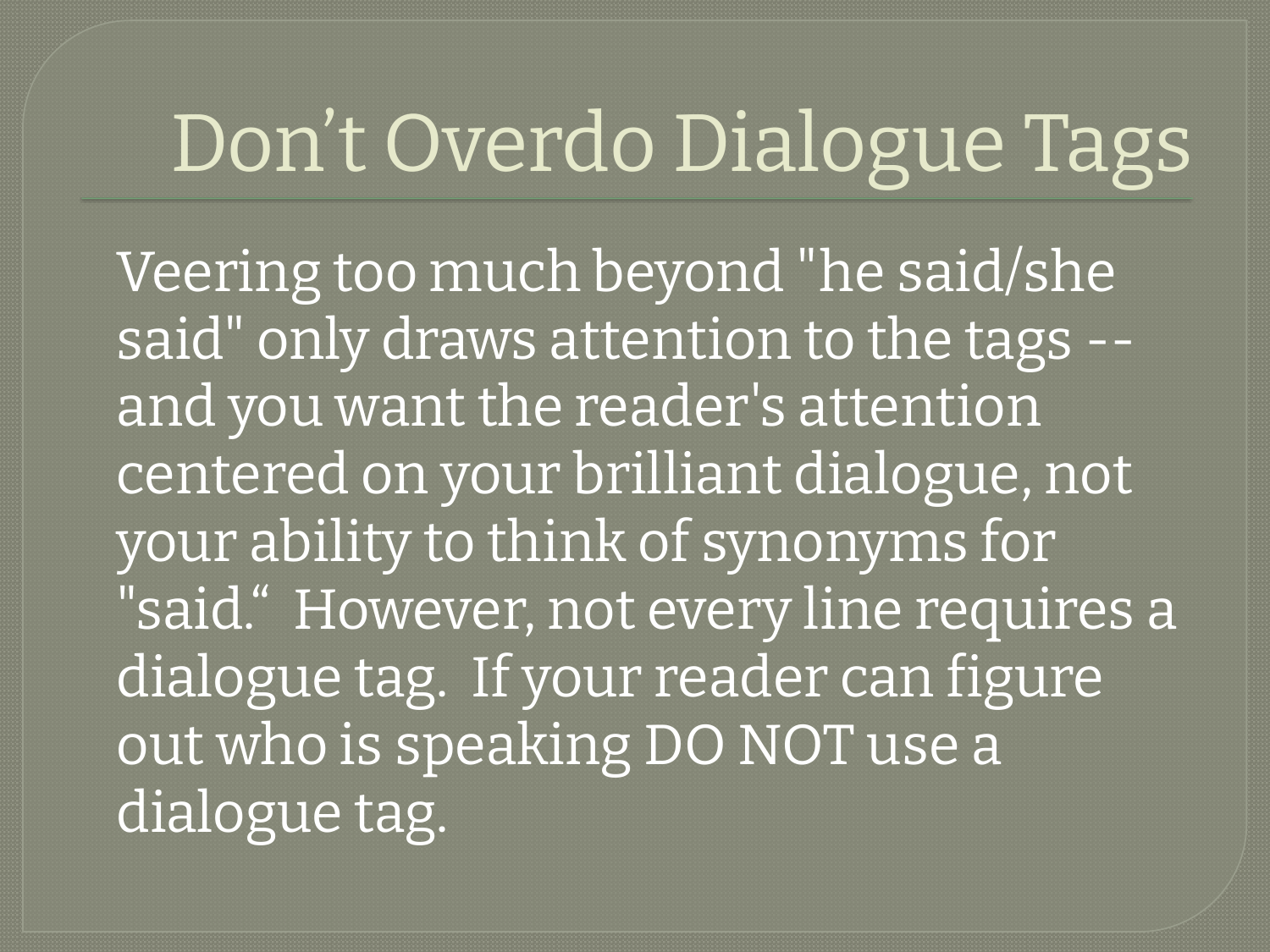

# Don’t Overdo Dialogue Tags
	Veering too much beyond "he said/she said" only draws attention to the tags -- and you want the reader's attention centered on your brilliant dialogue, not your ability to think of synonyms for "said.“  However, not every line requires a dialogue tag.  If your reader can figure out who is speaking DO NOT use a dialogue tag.